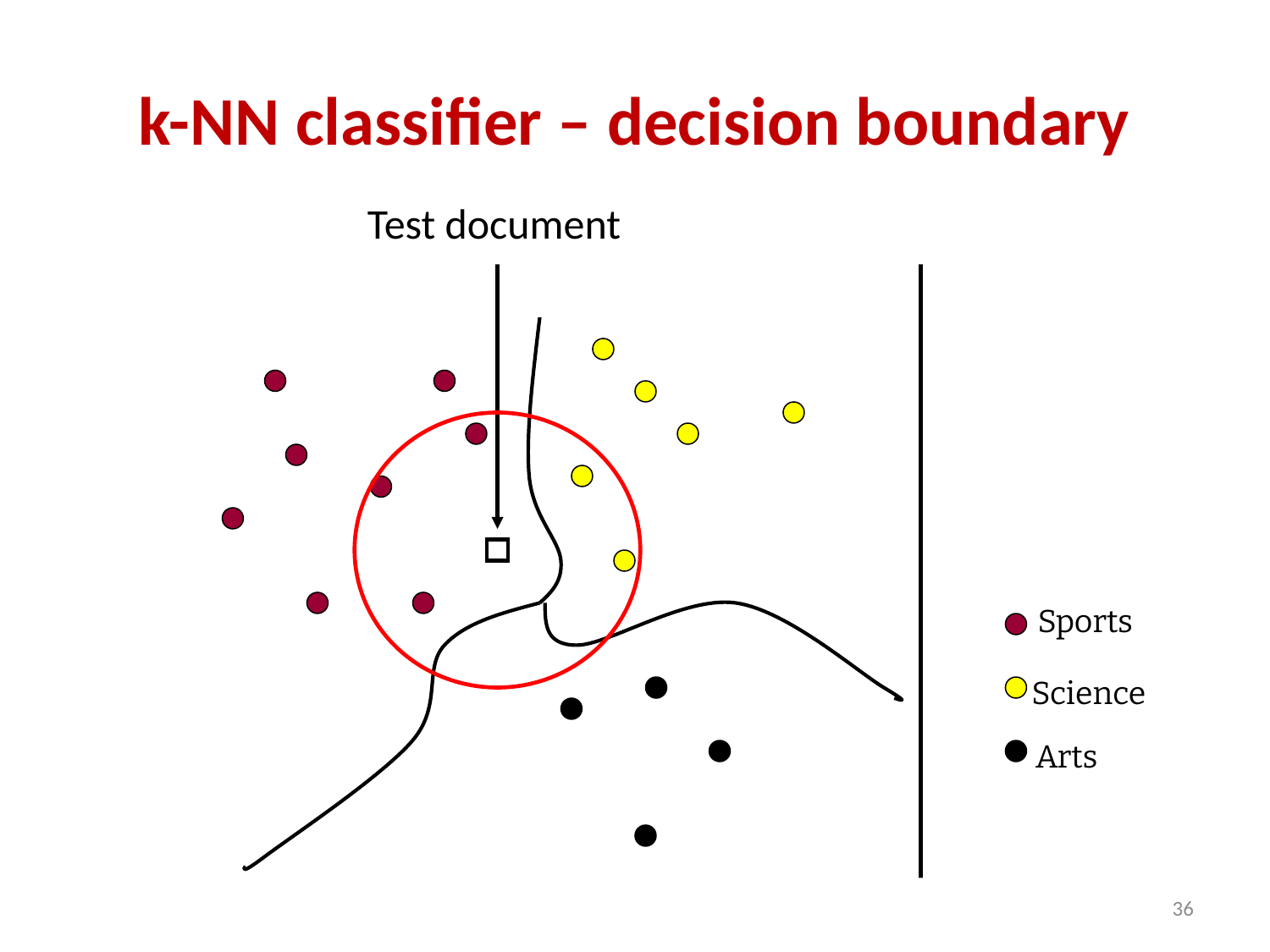

# k-NN classifier – decision boundary
Test document

Sports

Science

Arts

36